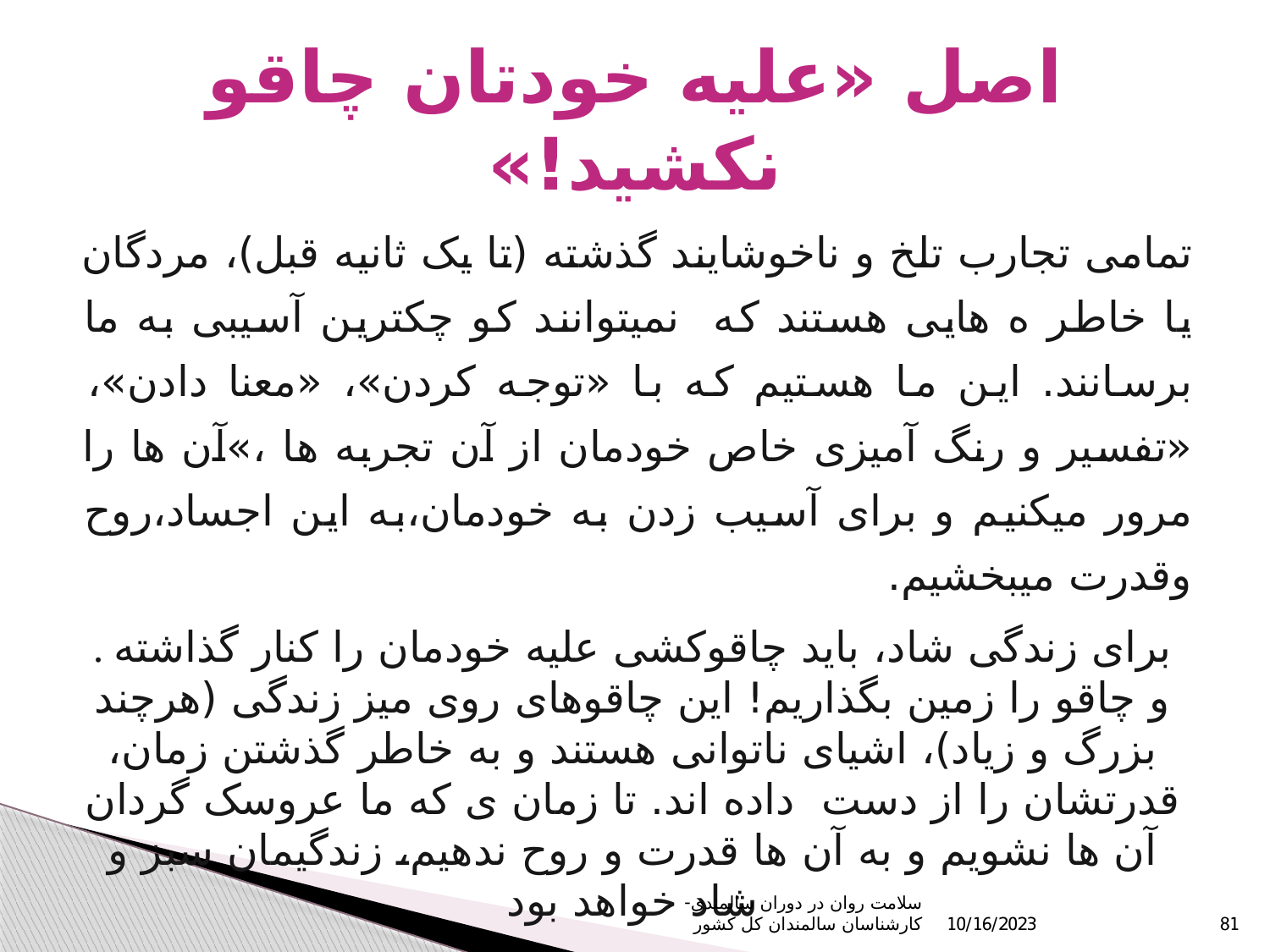

# اصل «علیه خودتان چاقو نکشید!»
تمامی تجارب تلخ و ناخوشایند گذشته (تا یک ثانیه قبل)، مردگان یا خاطر ه هایی هستند که  نمیتوانند کو چکترین آسیبی به ما برسانند. این ما هستیم که با «توجه کردن»، «معنا دادن»، «تفسیر و رنگ آمیزی خاص خودمان از آن تجربه ها ،»آن ها را مرور میکنیم و برای آسیب زدن به خودمان،به این اجساد،روح وقدرت میبخشیم.
. برای زندگی شاد، باید چاقوکشی علیه خودمان را کنار گذاشته و چاقو را زمین بگذاریم! این چاقوهای روی میز زندگی (هرچند بزرگ و زیاد)، اشیای ناتوانی هستند و به خاطر گذشتن زمان، قدرتشان را از دست  داده اند. تا زمان ی که ما عروسک گردان آن ها نشویم و به آن ها قدرت و روح ندهیم، زندگیمان سبز و شاد خواهد بود
سلامت روان در دوران سالمندی- کارشناسان سالمندان کل کشور
10/16/2023
81